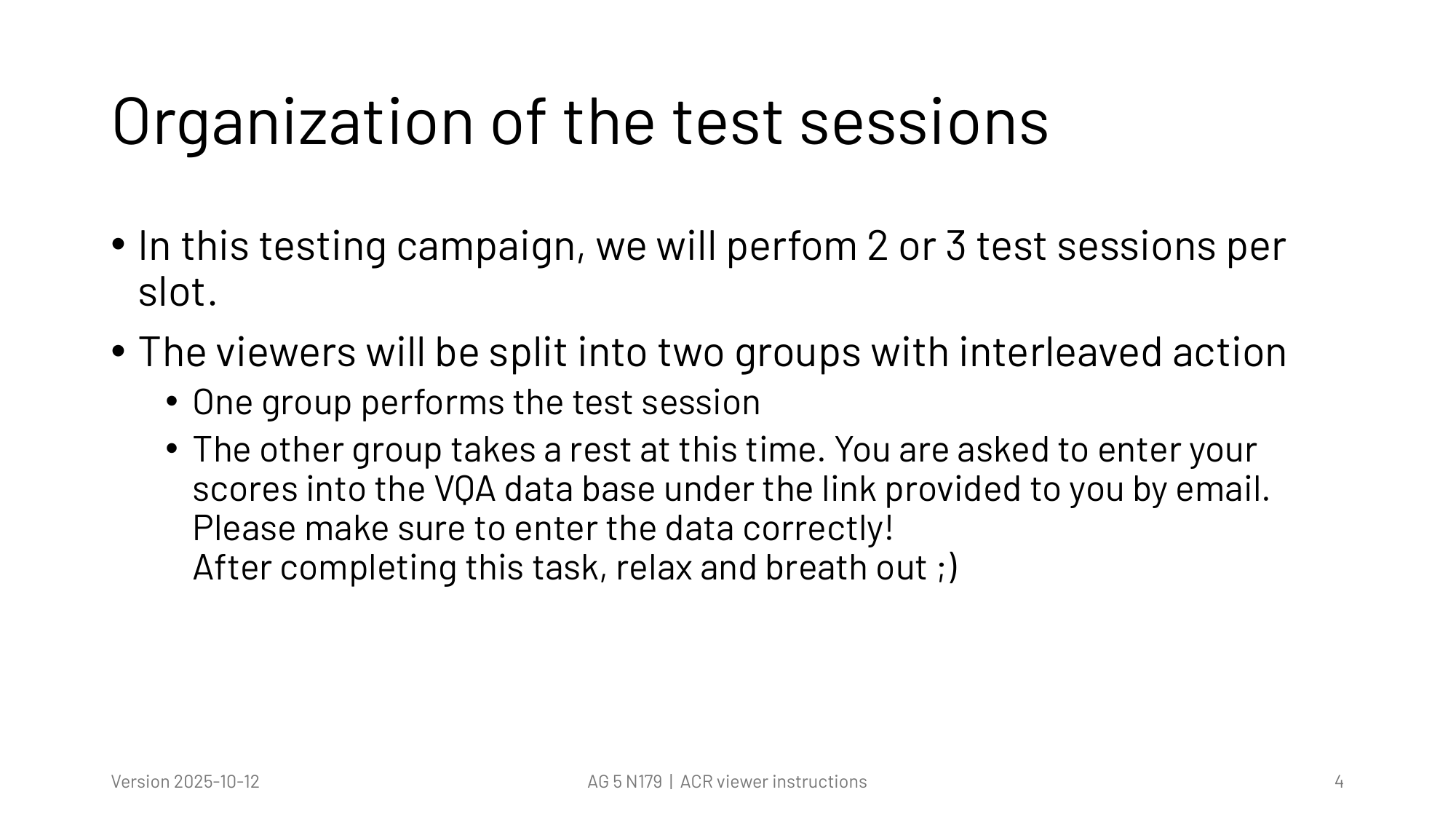

# Organization of the test sessions
In this testing campaign, we will perfom 2 or 3 test sessions per slot.
The viewers will be split into two groups with interleaved action
One group performs the test session
The other group takes a rest at this time. You are asked to enter your scores into the VQA data base under the link provided to you by email.
Please make sure to enter the data correctly!
After completing this task, relax and breath out ;)
Version 2025-10-12
AG 5 N179  |  ACR viewer instructions
4